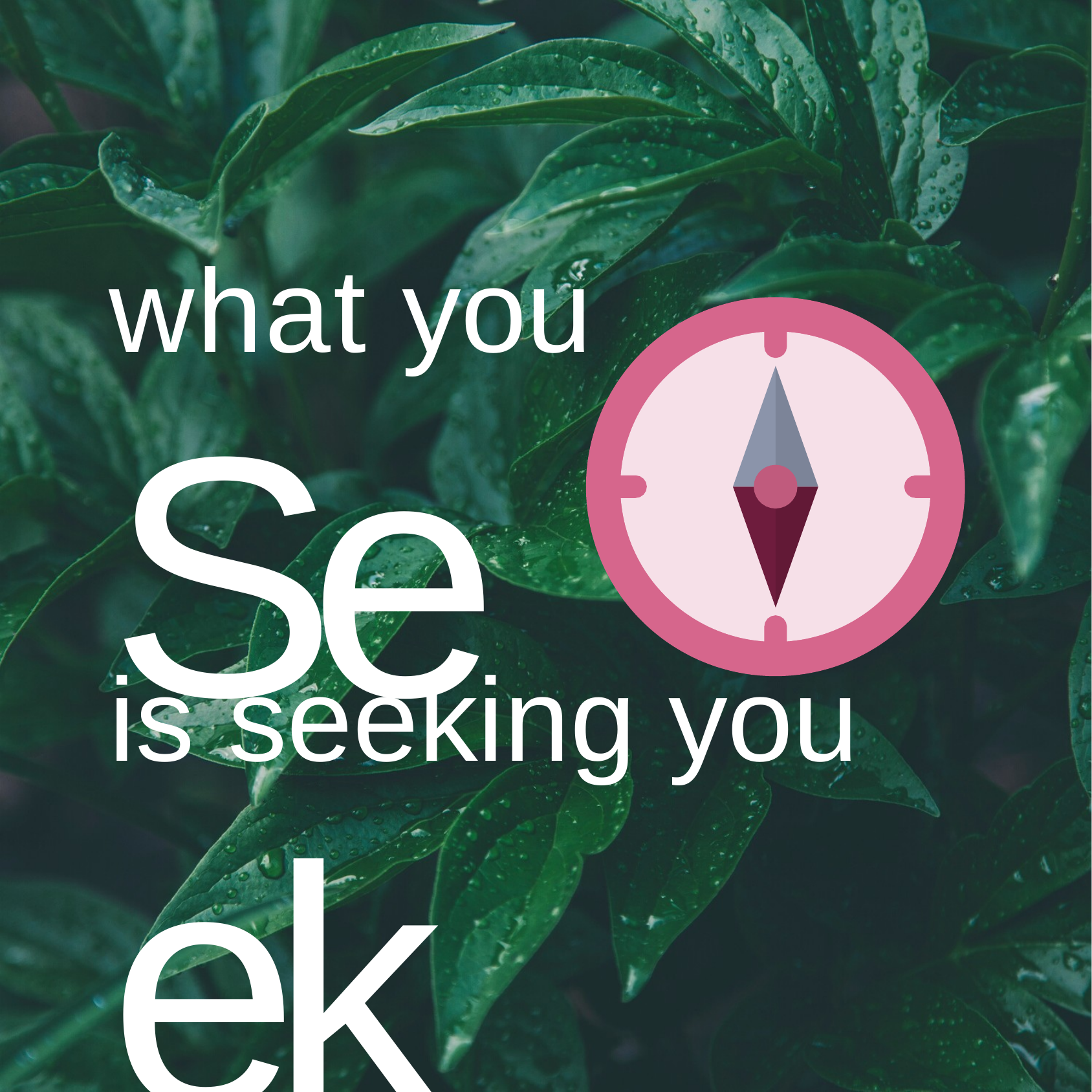

# what you

Seek

is seeking you